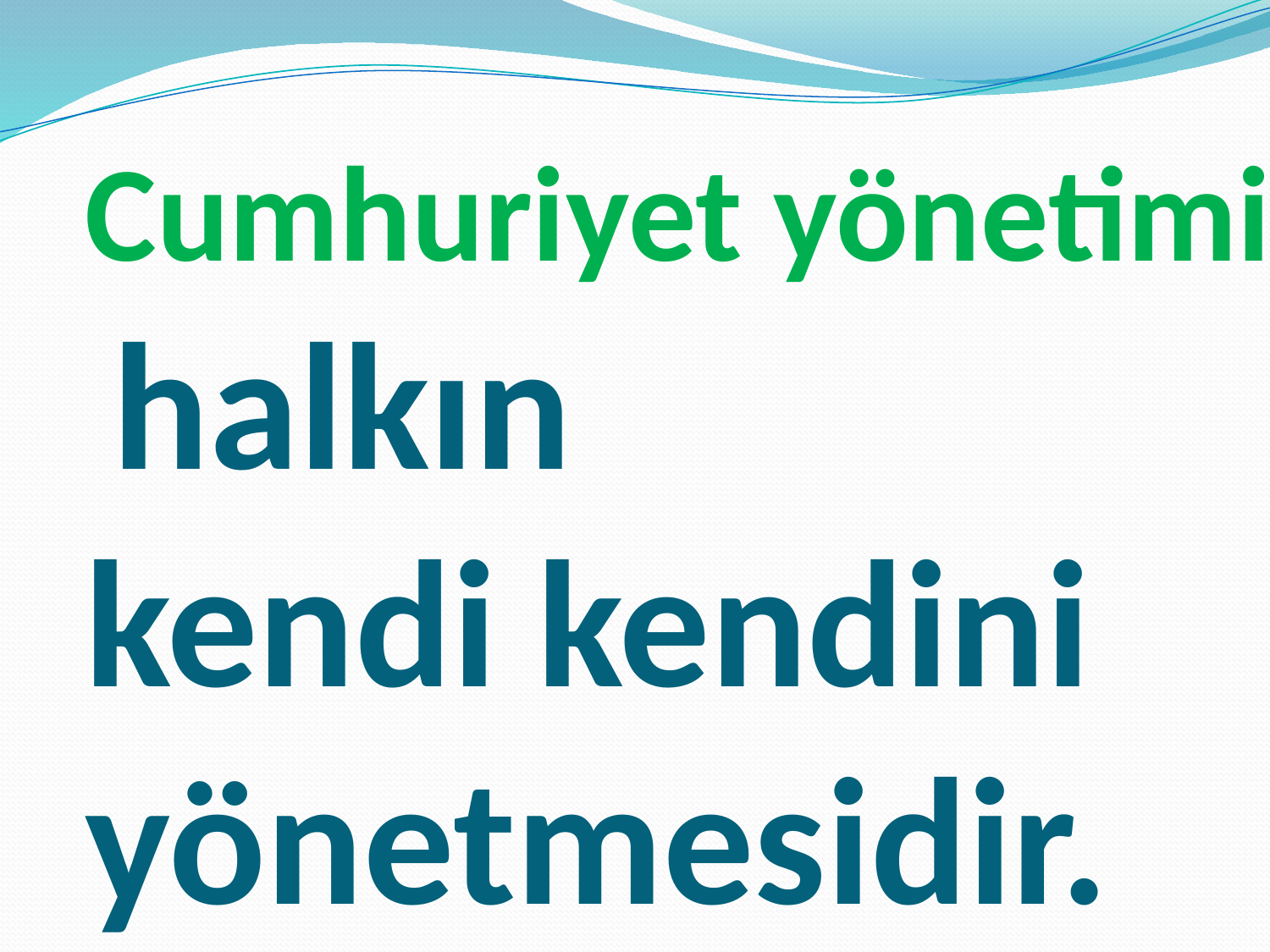

# Cumhuriyet yönetimi halkın kendi kendini yönetmesidir.